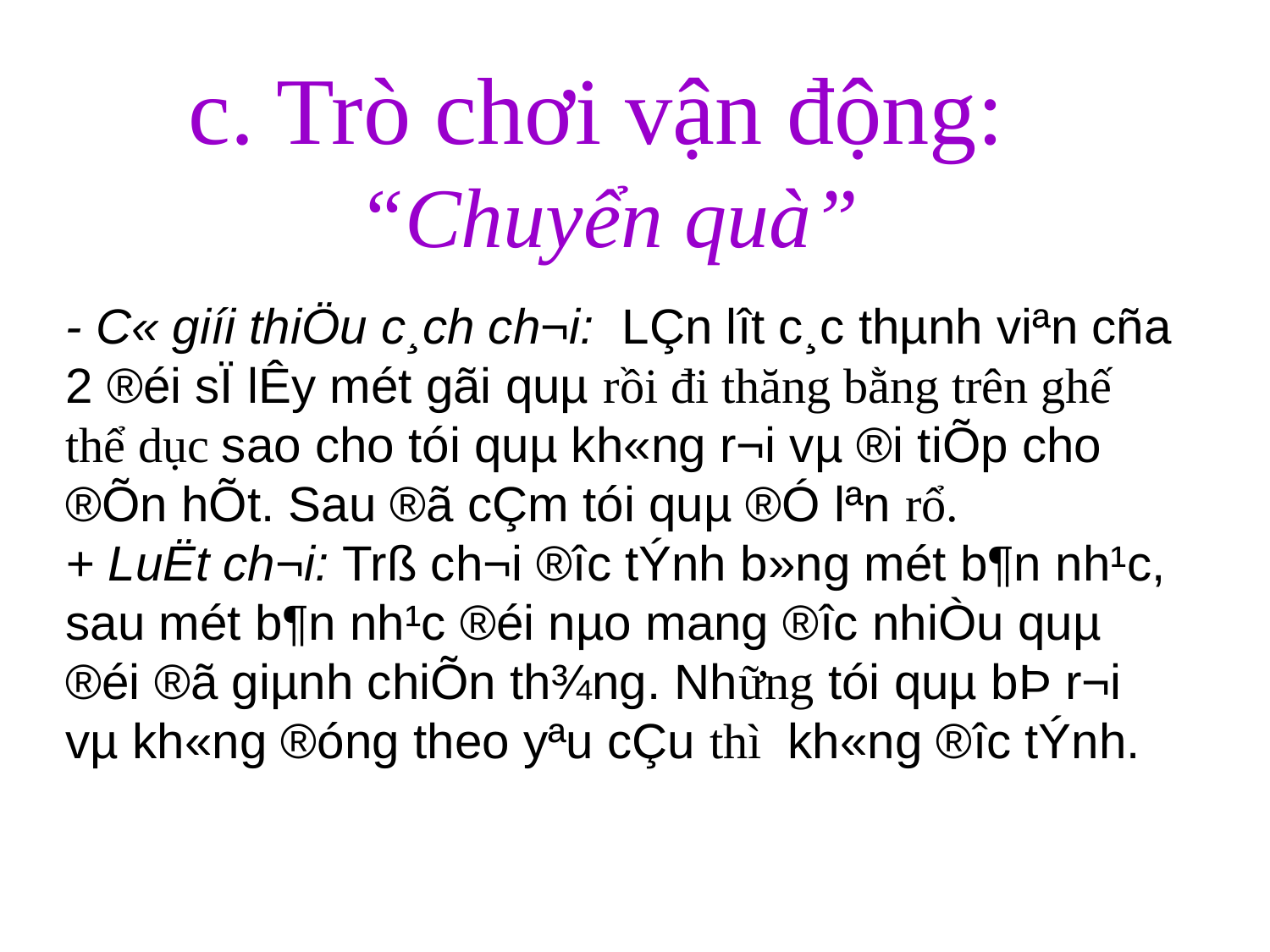

c. Trò chơi vận động:
“Chuyển quà”
- C« giíi thiÖu c¸ch ch¬i:  LÇn l­ît c¸c thµnh viªn cña 2 ®éi sÏ lÊy mét gãi quµ rồi đi thăng bằng trên ghế thể dục sao cho tói quµ kh«ng r¬i vµ ®i tiÕp cho ®Õn hÕt. Sau ®ã cÇm tói quµ ®Ó lªn rổ.
+ LuËt ch¬i: Trß ch¬i ®­îc tÝnh b»ng mét b¶n nh¹c, sau mét b¶n nh¹c ®éi nµo mang ®­îc nhiÒu quµ ®éi ®ã giµnh chiÕn th¾ng. Những tói quµ bÞ r¬i vµ kh«ng ®óng theo yªu cÇu thì  kh«ng ®­îc tÝnh.